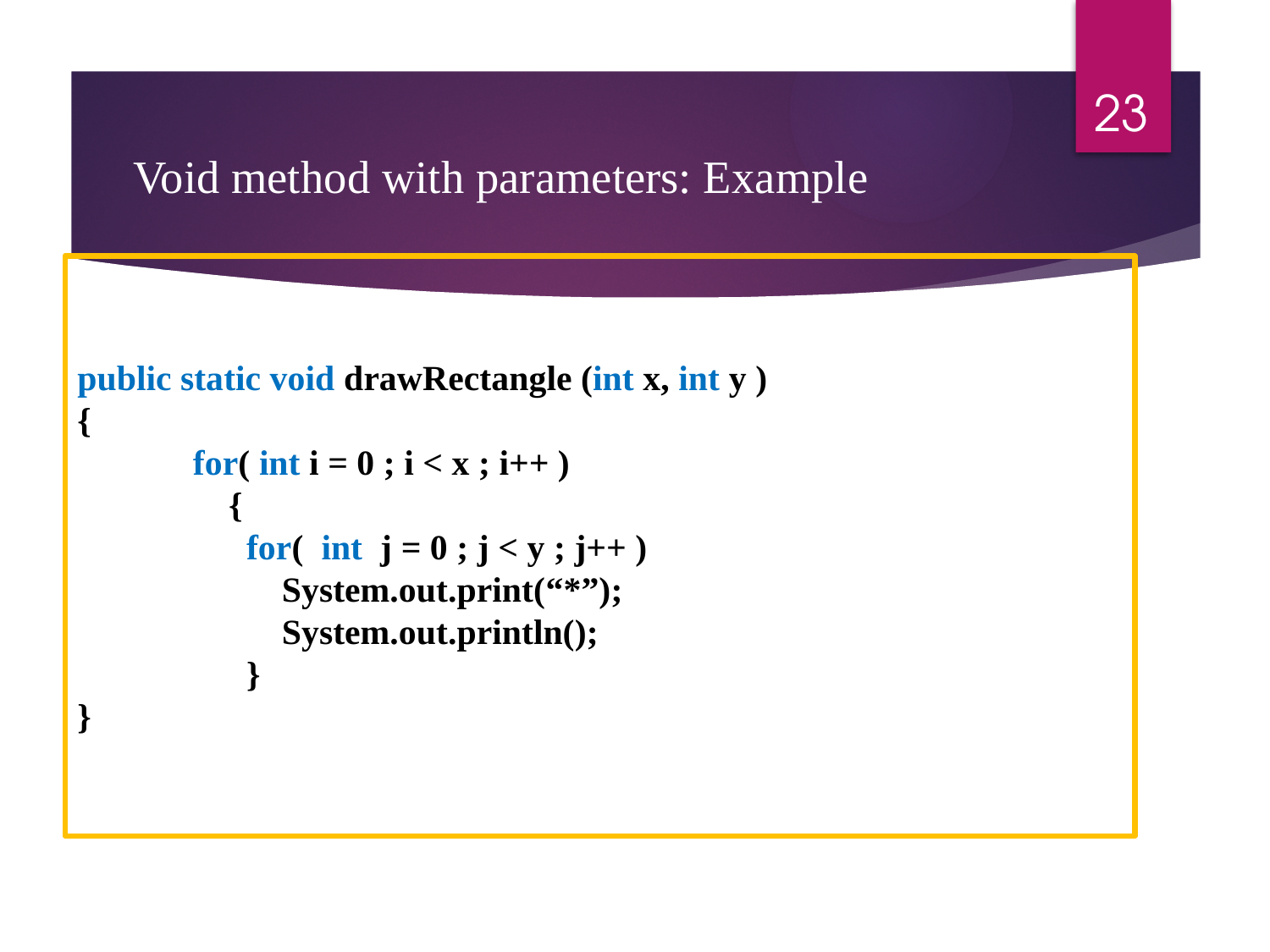

23
# Void method with parameters: Example
public static void drawRectangle (int x, int y )
{
             for( int i = 0 ; i < x ; i++ )
                 {
                   for(  int  j = 0 ; j < y ; j++ )
                       System.out.print(“*”);
                       System.out.println();
                   }
}